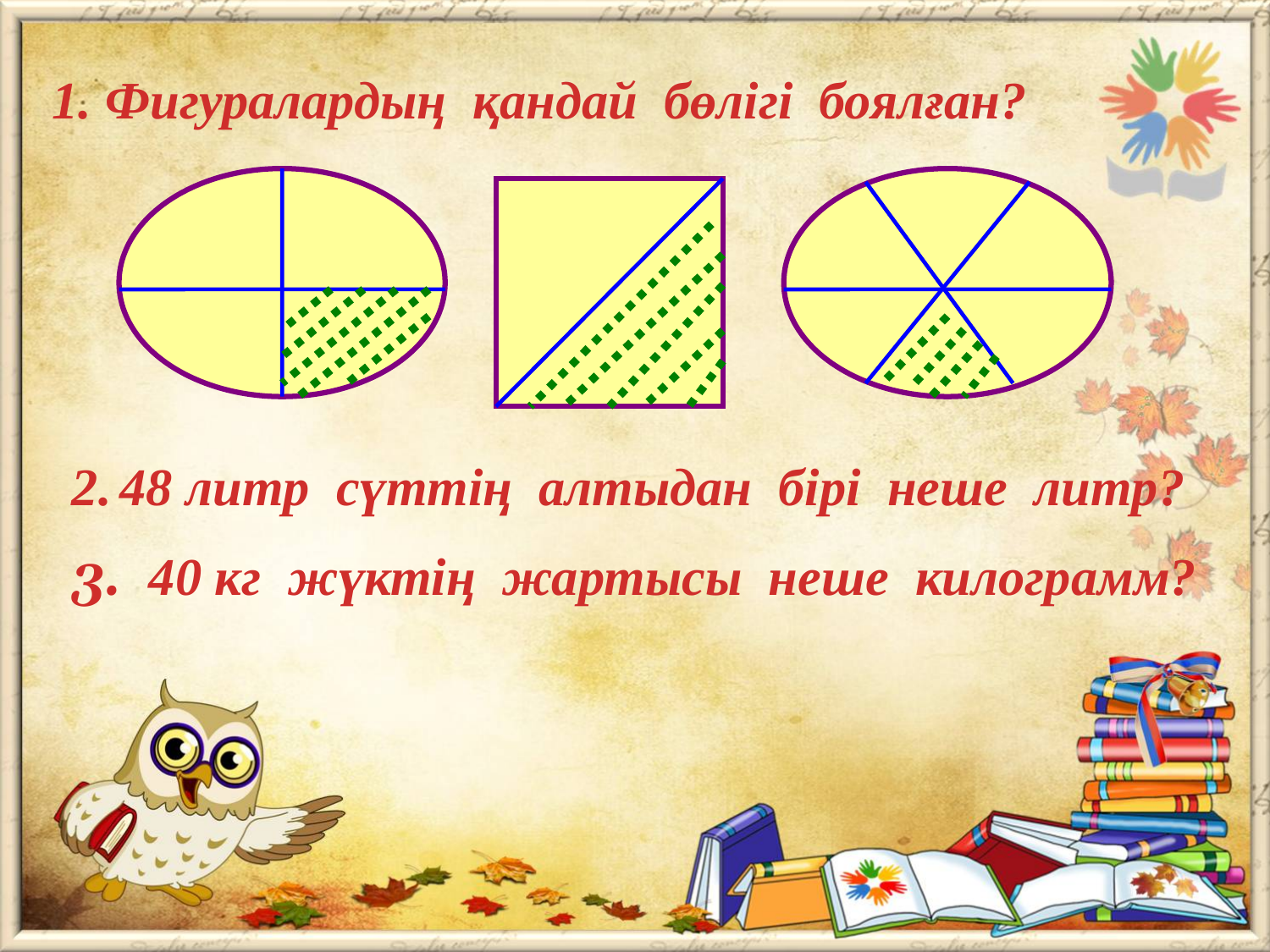

#
1. Фигуралардың  қандай  бөлігі  боялған?

48 литр  сүттің  алтыдан  бірі  неше  литр?
  40 кг  жүктің  жартысы  неше  килограмм?